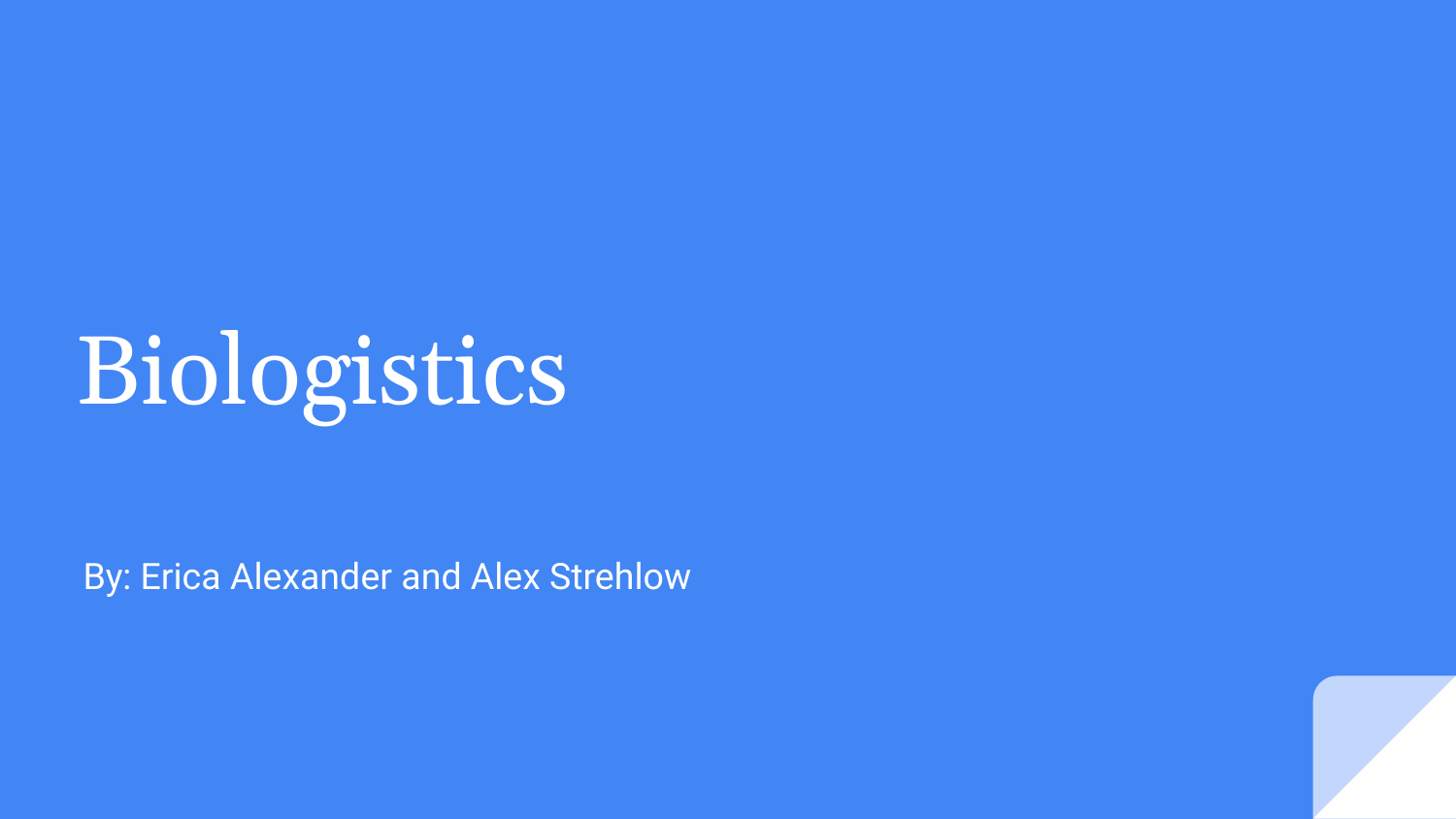

# Biologistics
By: Erica Alexander and Alex Strehlow